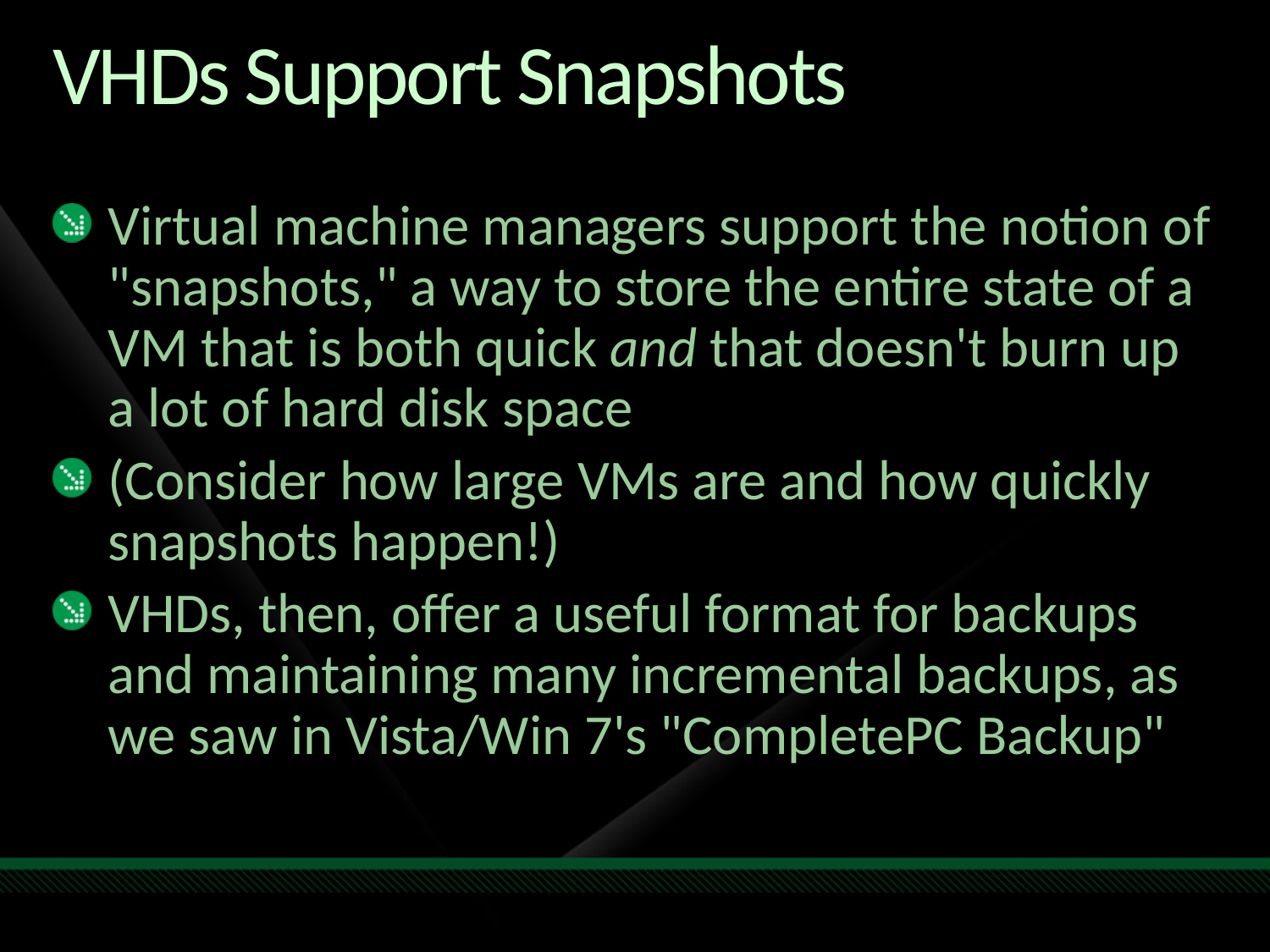

# VHDs Support Snapshots
Virtual machine managers support the notion of "snapshots," a way to store the entire state of a VM that is both quick and that doesn't burn up a lot of hard disk space
(Consider how large VMs are and how quickly snapshots happen!)
VHDs, then, offer a useful format for backups and maintaining many incremental backups, as we saw in Vista/Win 7's "CompletePC Backup"